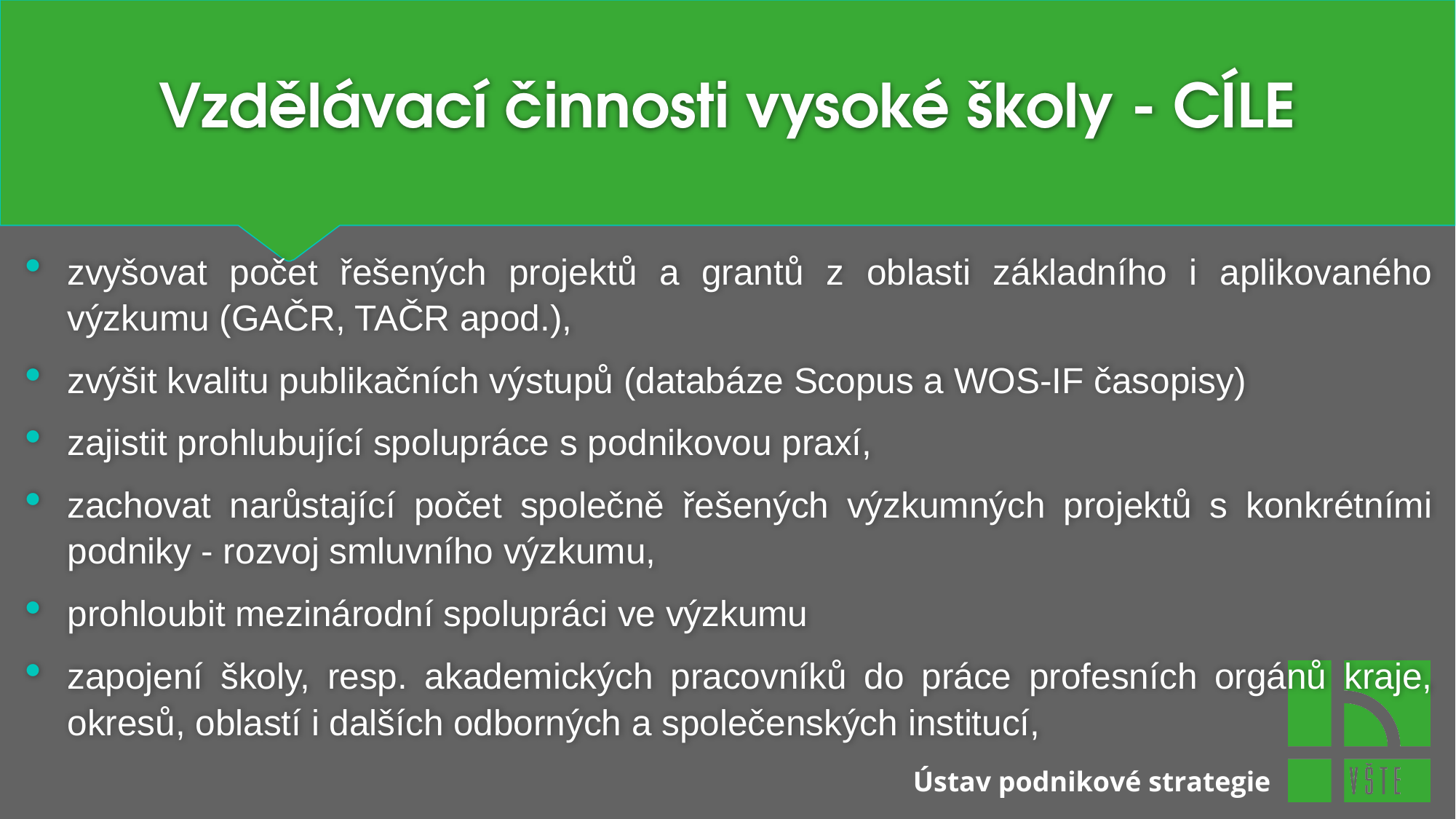

# Vzdělávací činnosti vysoké školy - CÍLE
zvyšovat počet řešených projektů a grantů z oblasti základního i aplikovaného výzkumu (GAČR, TAČR apod.),
zvýšit kvalitu publikačních výstupů (databáze Scopus a WOS-IF časopisy)
zajistit prohlubující spolupráce s podnikovou praxí,
zachovat narůstající počet společně řešených výzkumných projektů s konkrétními podniky - rozvoj smluvního výzkumu,
prohloubit mezinárodní spolupráci ve výzkumu
zapojení školy, resp. akademických pracovníků do práce profesních orgánů kraje, okresů, oblastí i dalších odborných a společenských institucí,